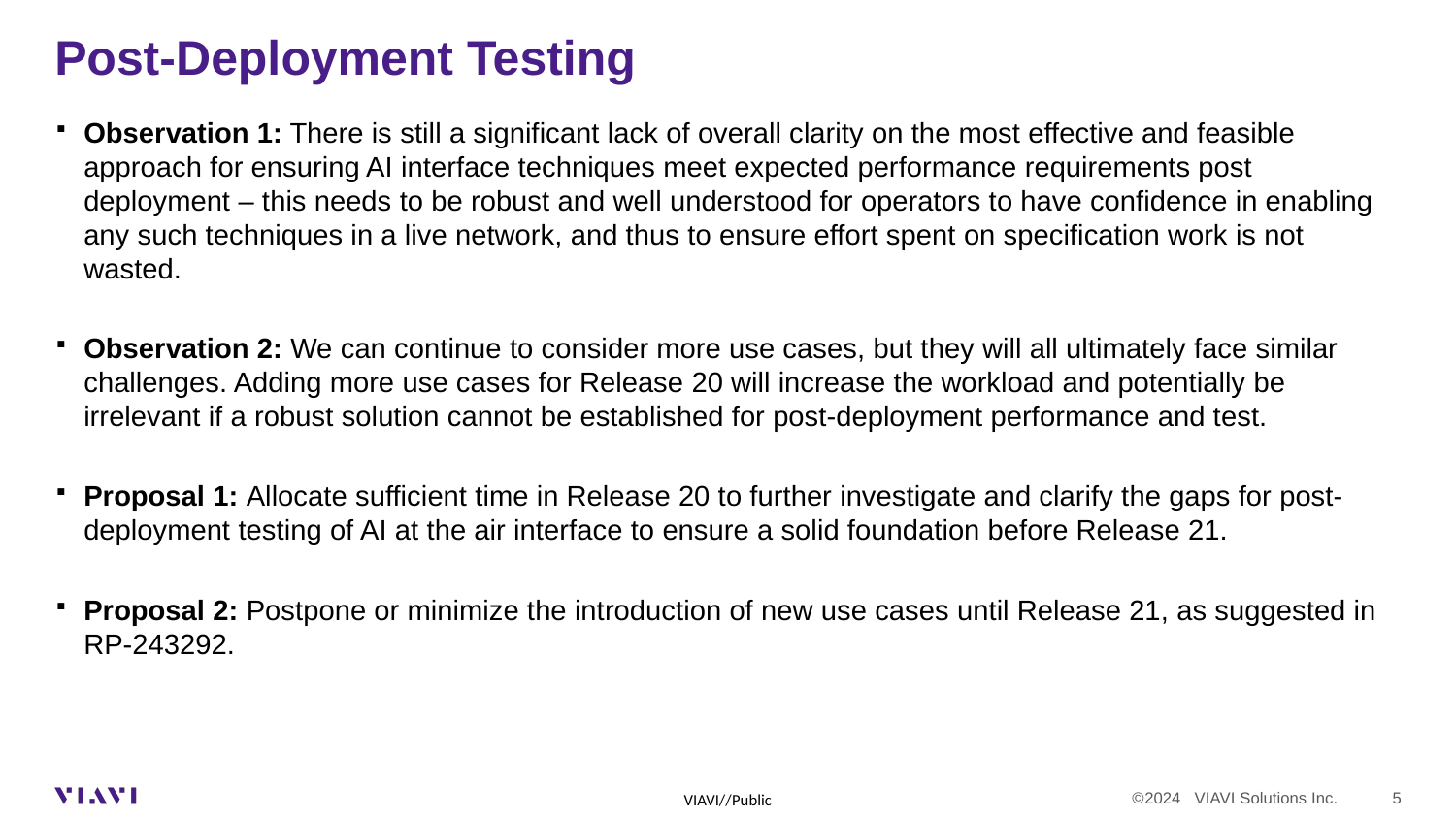

# Post-Deployment Testing
Observation 1: There is still a significant lack of overall clarity on the most effective and feasible approach for ensuring AI interface techniques meet expected performance requirements post deployment – this needs to be robust and well understood for operators to have confidence in enabling any such techniques in a live network, and thus to ensure effort spent on specification work is not wasted.

Observation 2: We can continue to consider more use cases, but they will all ultimately face similar challenges. Adding more use cases for Release 20 will increase the workload and potentially be irrelevant if a robust solution cannot be established for post-deployment performance and test.

Proposal 1: Allocate sufficient time in Release 20 to further investigate and clarify the gaps for post-deployment testing of AI at the air interface to ensure a solid foundation before Release 21.

Proposal 2: Postpone or minimize the introduction of new use cases until Release 21, as suggested in RP-243292.